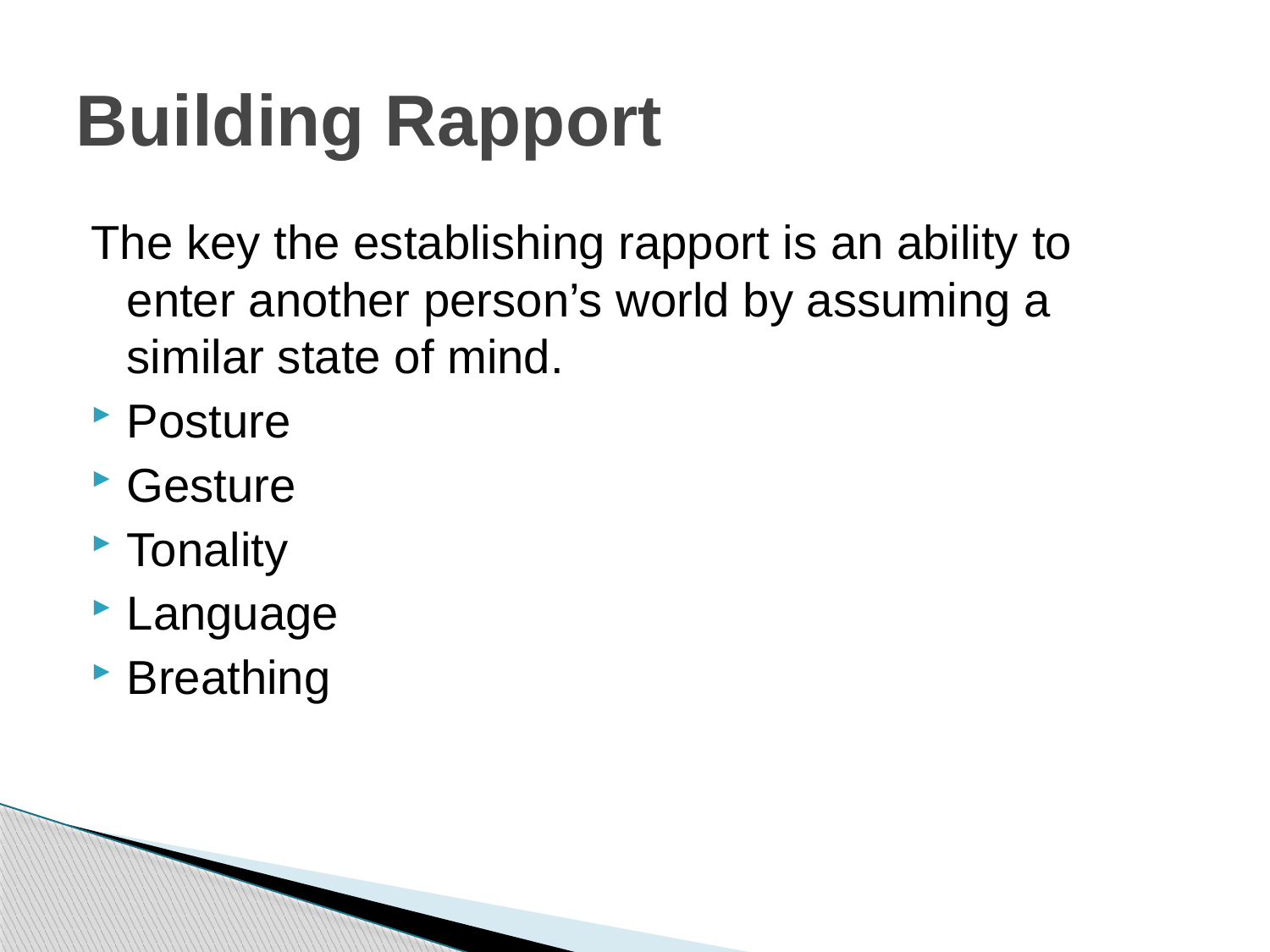

# Building Rapport
The key the establishing rapport is an ability to enter another person’s world by assuming a similar state of mind.
Posture
Gesture
Tonality
Language
Breathing